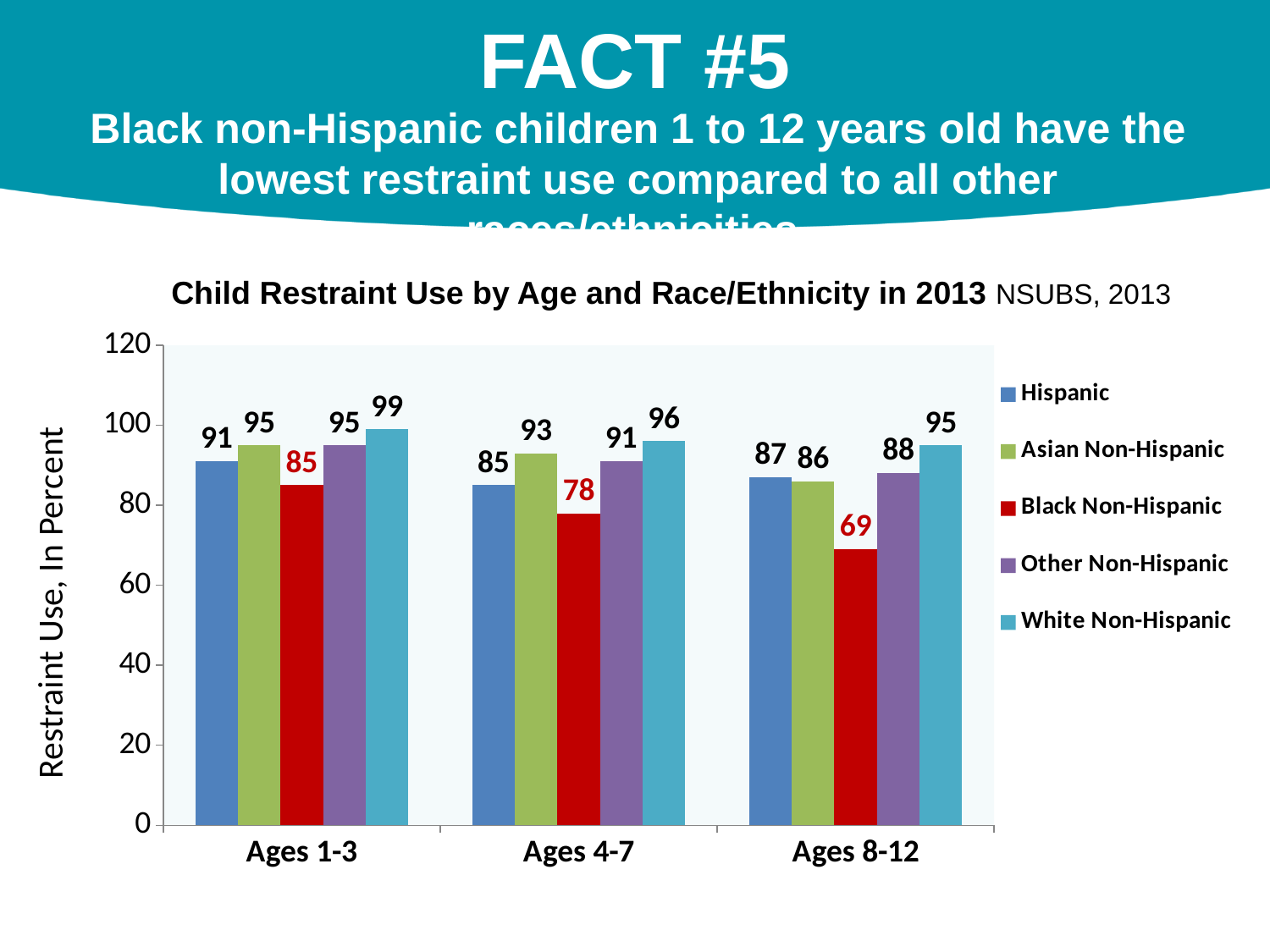

# FACT #5
Black non-Hispanic children 1 to 12 years old have the lowest restraint use compared to all other races/ethnicities.
Child Restraint Use by Age and Race/Ethnicity in 2013 NSUBS, 2013

### Chart

| Category | Hispanic | Asian Non-Hispanic | Black Non-Hispanic | Other Non-Hispanic | White Non-Hispanic |
|---|---|---|---|---|---|
| Ages 1-3 | 91.0 | 95.0 | 85.0 | 95.0 | 99.0 |
| Ages 4-7 | 85.0 | 93.0 | 78.0 | 91.0 | 96.0 |
| Ages 8-12 | 87.0 | 86.0 | 69.0 | 88.0 | 95.0 |
Restraint Use, In Percent